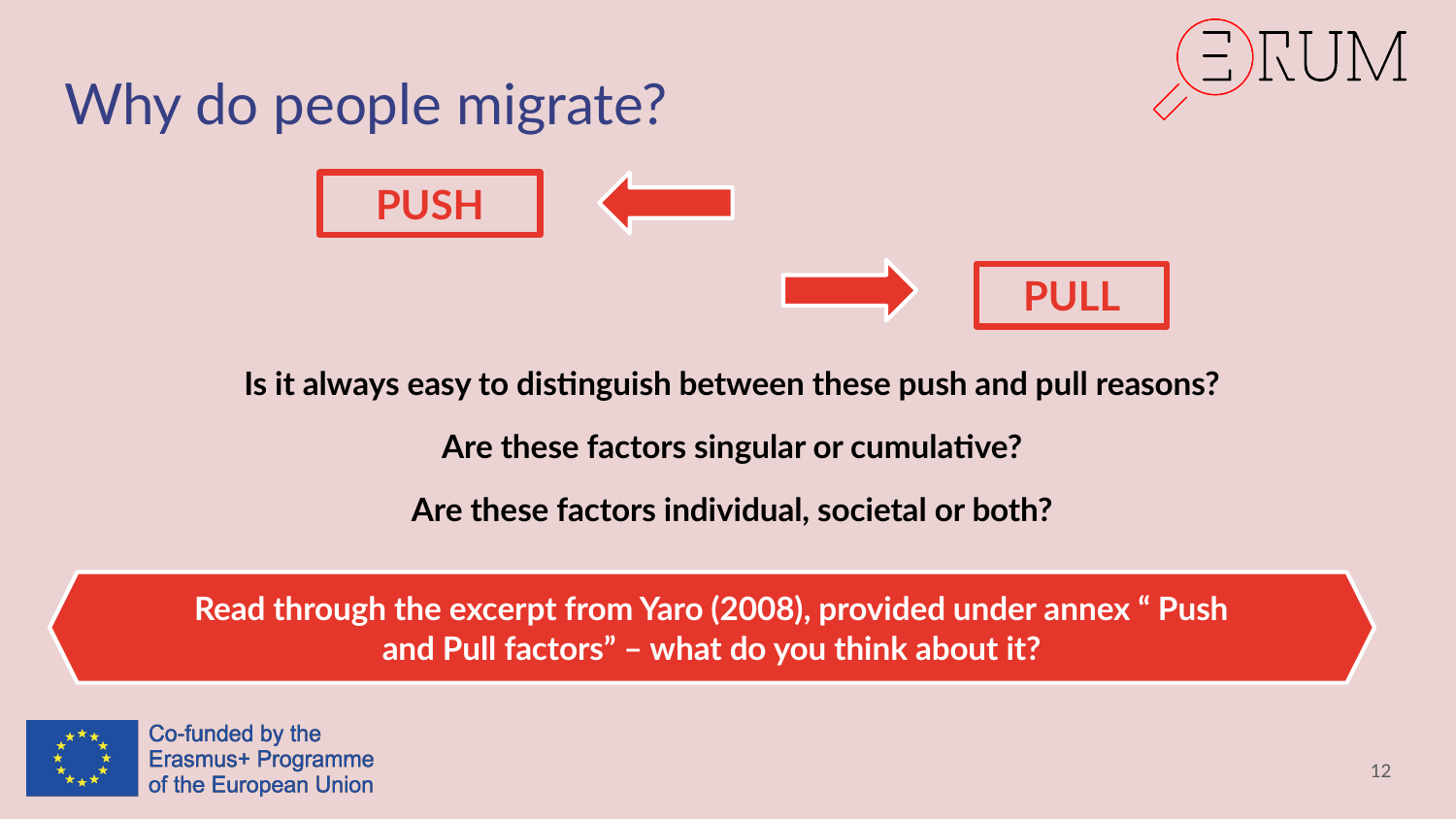

# Why do people migrate?
PUSH

PULL
Is it always easy to distinguish between these push and pull reasons?
Are these factors singular or cumulative?
Are these factors individual, societal or both?
Read through the excerpt from Yaro (2008), provided under annex “ Push and Pull factors” – what do you think about it?
12